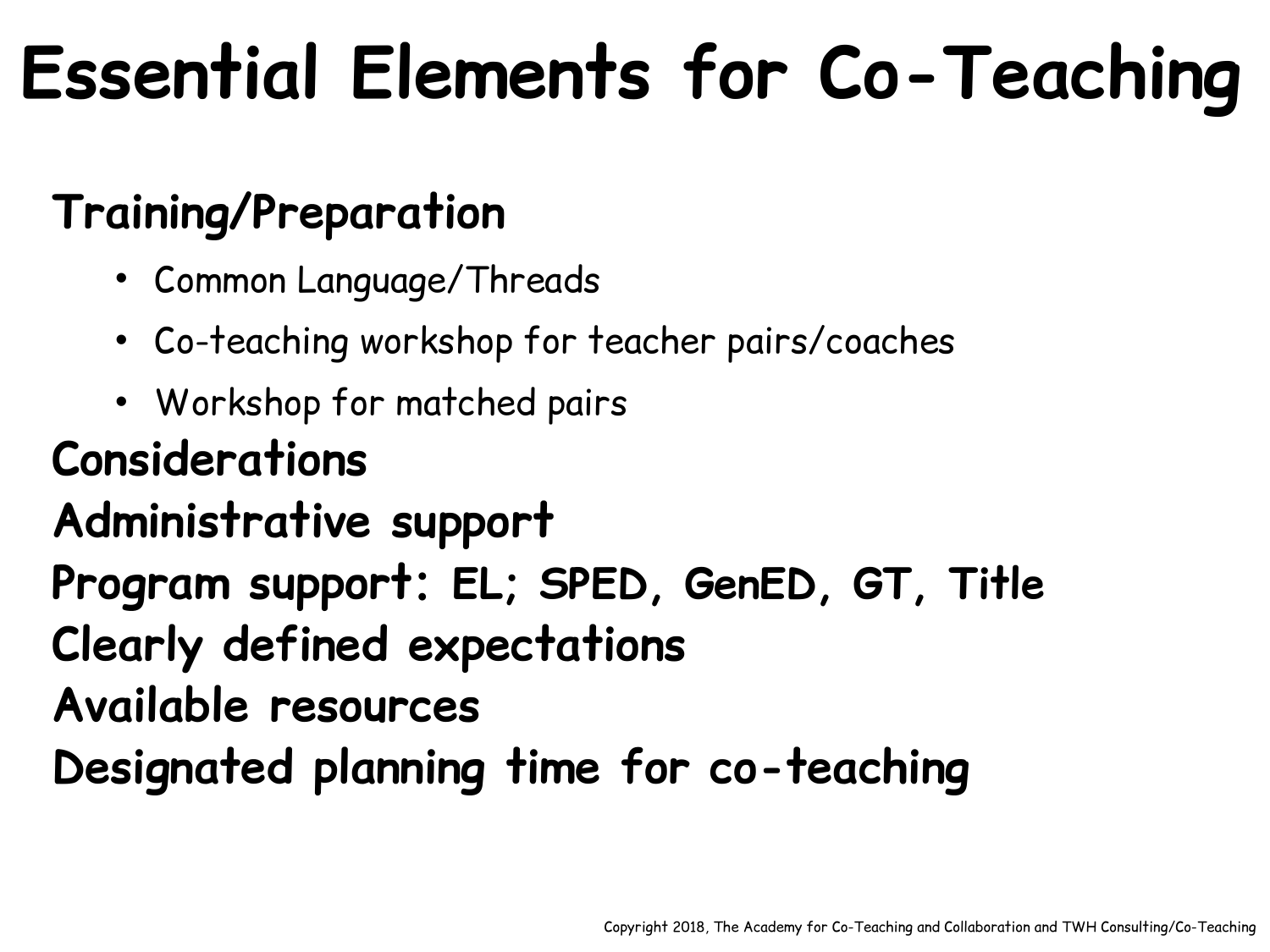

Essential Elements for Co-Teaching
Training/Preparation
Common Language/Threads
Co-teaching workshop for teacher pairs/coaches
Workshop for matched pairs
Considerations
Administrative support
Program support: EL; SPED, GenED, GT, Title
Clearly defined expectations
Available resources
Designated planning time for co-teaching
Copyright 2018, The Academy for Co-Teaching and Collaboration and TWH Consulting/Co-Teaching